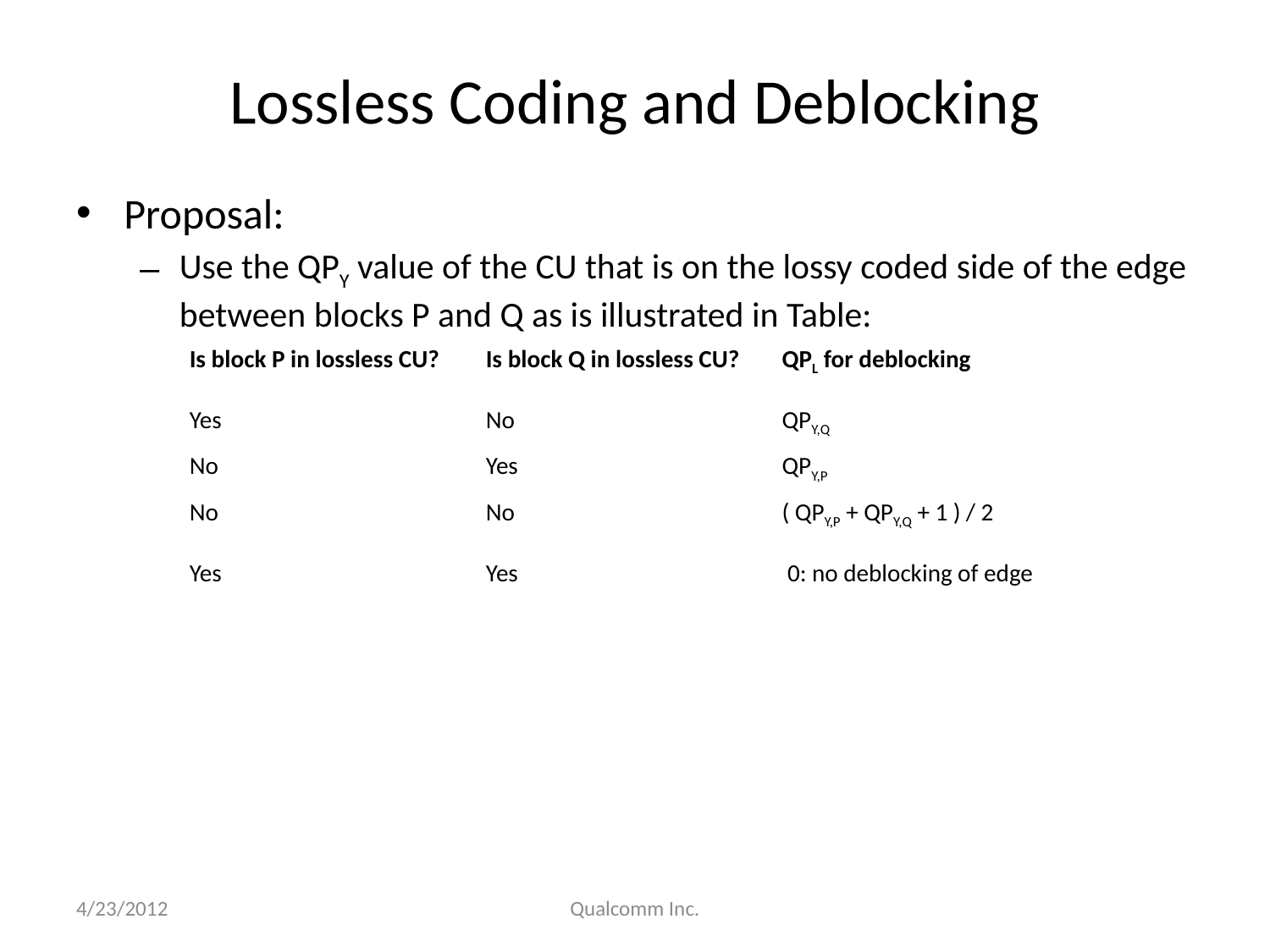

# Lossless Coding and Deblocking
Proposal:
Use the QPY value of the CU that is on the lossy coded side of the edge between blocks P and Q as is illustrated in Table:

| Is block P in lossless CU? | Is block Q in lossless CU? | QPL for deblocking |
| --- | --- | --- |
| Yes | No | QPY,Q |
| No | Yes | QPY,P |
| No | No | ( QPY,P + QPY,Q + 1 ) / 2 |
| Yes | Yes | 0: no deblocking of edge |
4/23/2012
Qualcomm Inc.